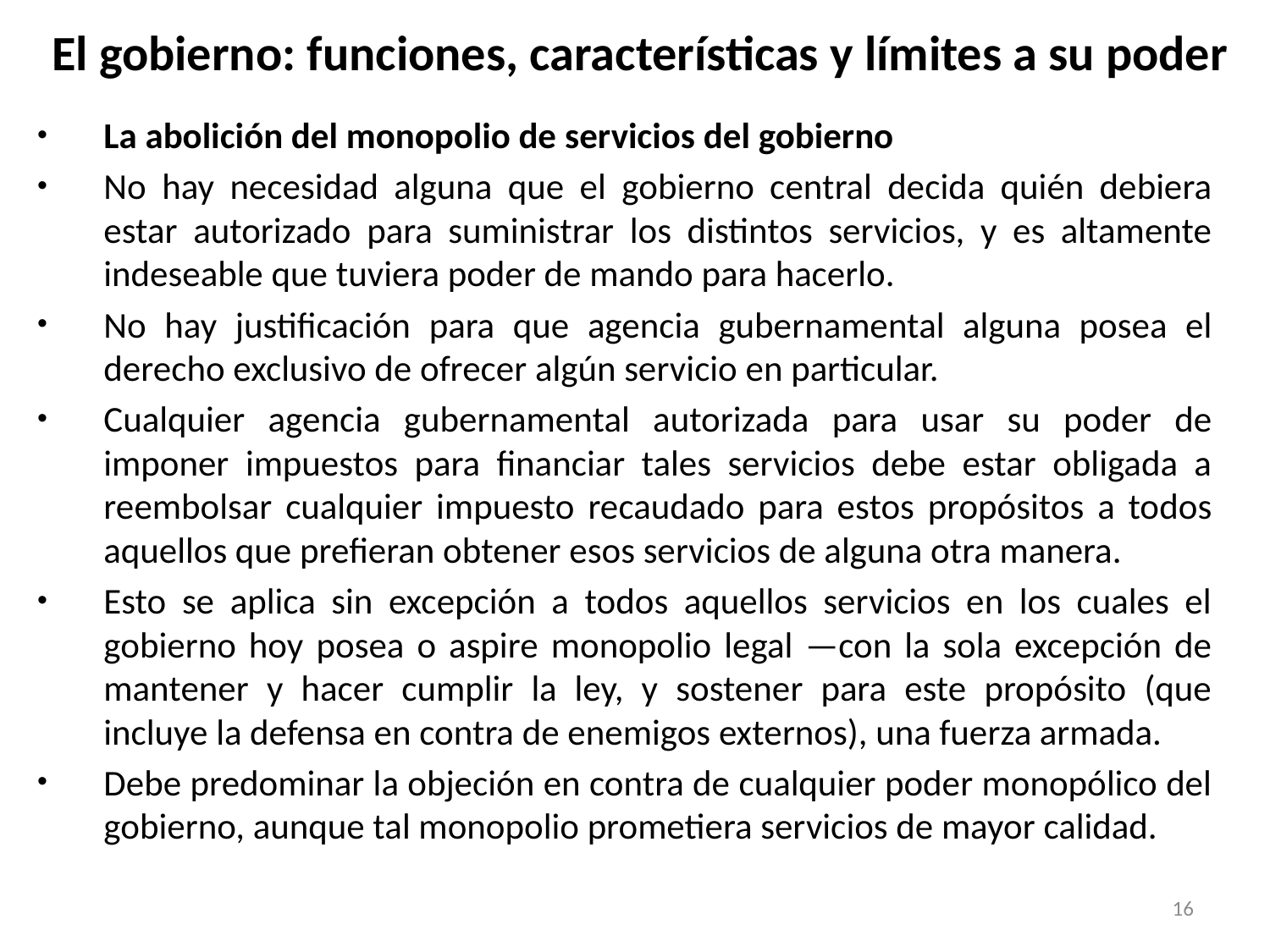

# El gobierno: funciones, características y límites a su poder
La abolición del monopolio de servicios del gobierno
No hay necesidad alguna que el gobierno central decida quién debiera estar autorizado para suministrar los distintos servicios, y es altamente indeseable que tuviera poder de mando para hacerlo.
No hay justificación para que agencia gubernamental alguna posea el derecho exclusivo de ofrecer algún servicio en particular.
Cualquier agencia gubernamental autorizada para usar su poder de imponer impuestos para financiar tales servicios debe estar obligada a reembolsar cualquier impuesto recaudado para estos propósitos a todos aquellos que prefieran obtener esos servicios de alguna otra manera.
Esto se aplica sin excepción a todos aquellos servicios en los cuales el gobierno hoy posea o aspire monopolio legal —con la sola excepción de mantener y hacer cumplir la ley, y sostener para este propósito (que incluye la defensa en contra de enemigos externos), una fuerza armada.
Debe predominar la objeción en contra de cualquier poder monopólico del gobierno, aunque tal monopolio prometiera servicios de mayor calidad.
16